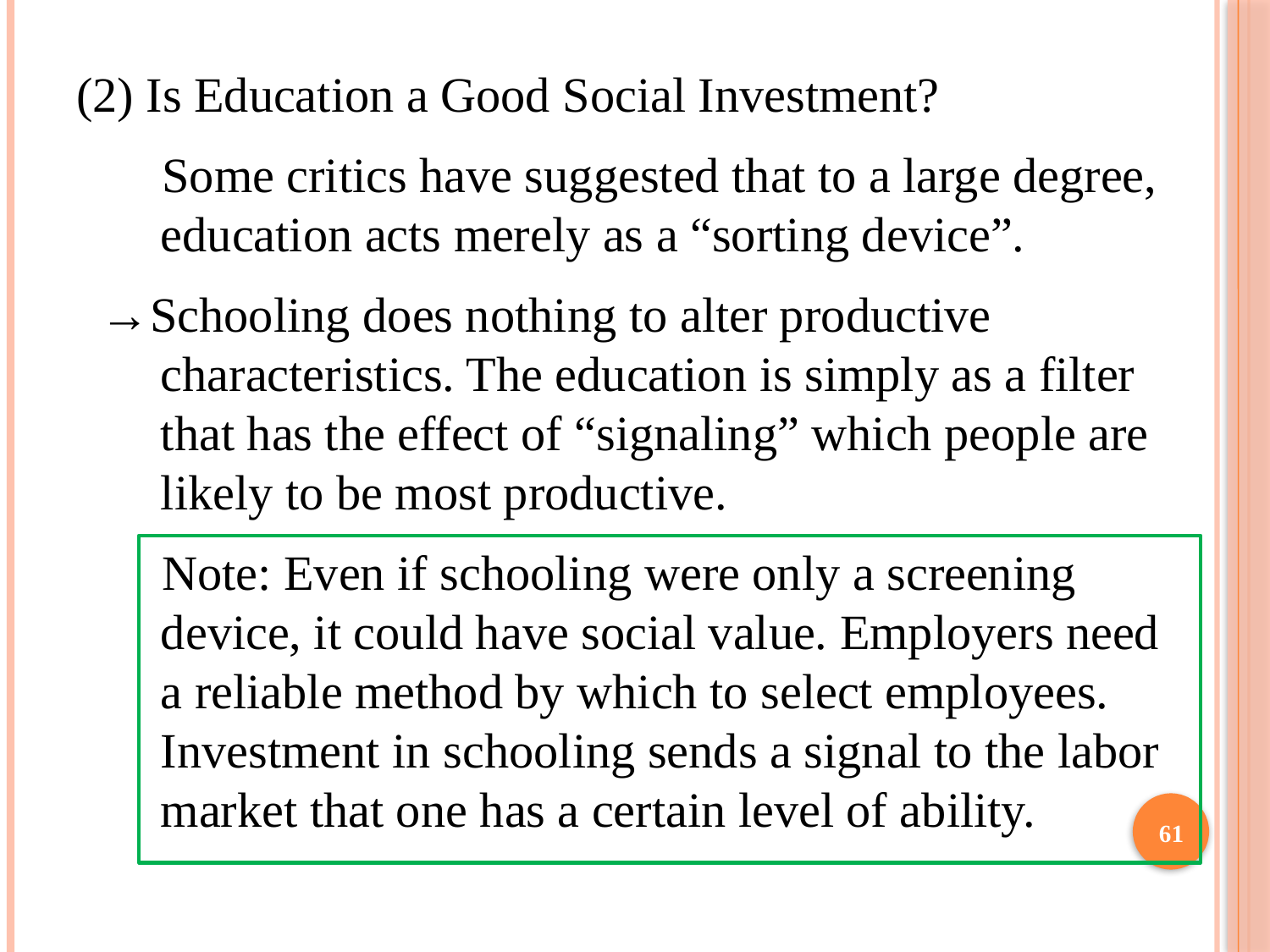

(2) Is Education a Good Social Investment?
       Some critics have suggested that to a large degree, education acts merely as a “sorting device”.
  →Schooling does nothing to alter productive characteristics. The education is simply as a filter that has the effect of “signaling” which people are likely to be most productive.
       Note: Even if schooling were only a screening device, it could have social value. Employers need a reliable method by which to select employees. Investment in schooling sends a signal to the labor market that one has a certain level of ability.

61